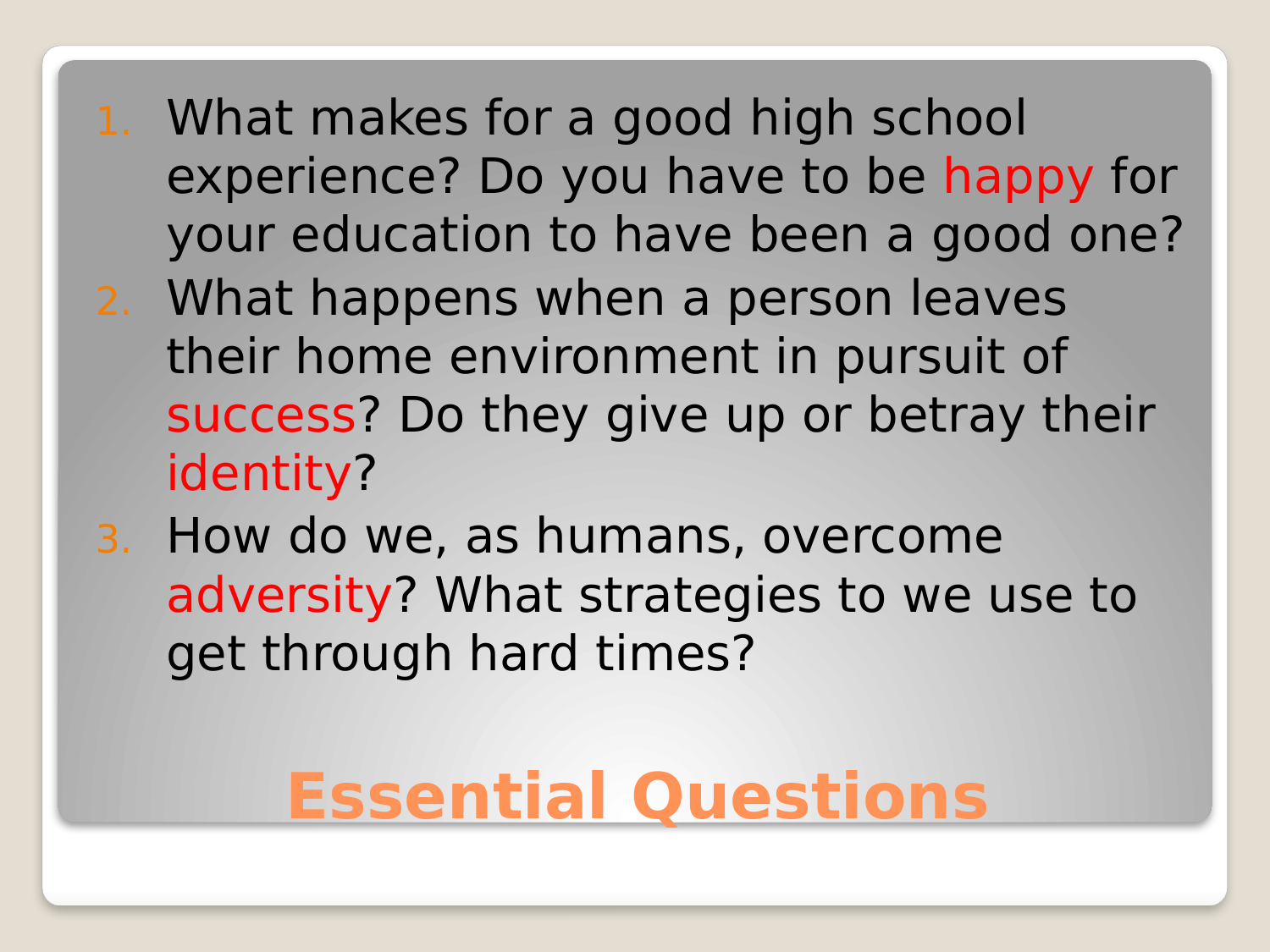

What makes for a good high school experience? Do you have to be happy for your education to have been a good one?
What happens when a person leaves their home environment in pursuit of success? Do they give up or betray their identity?
How do we, as humans, overcome adversity? What strategies to we use to get through hard times?
# Essential Questions